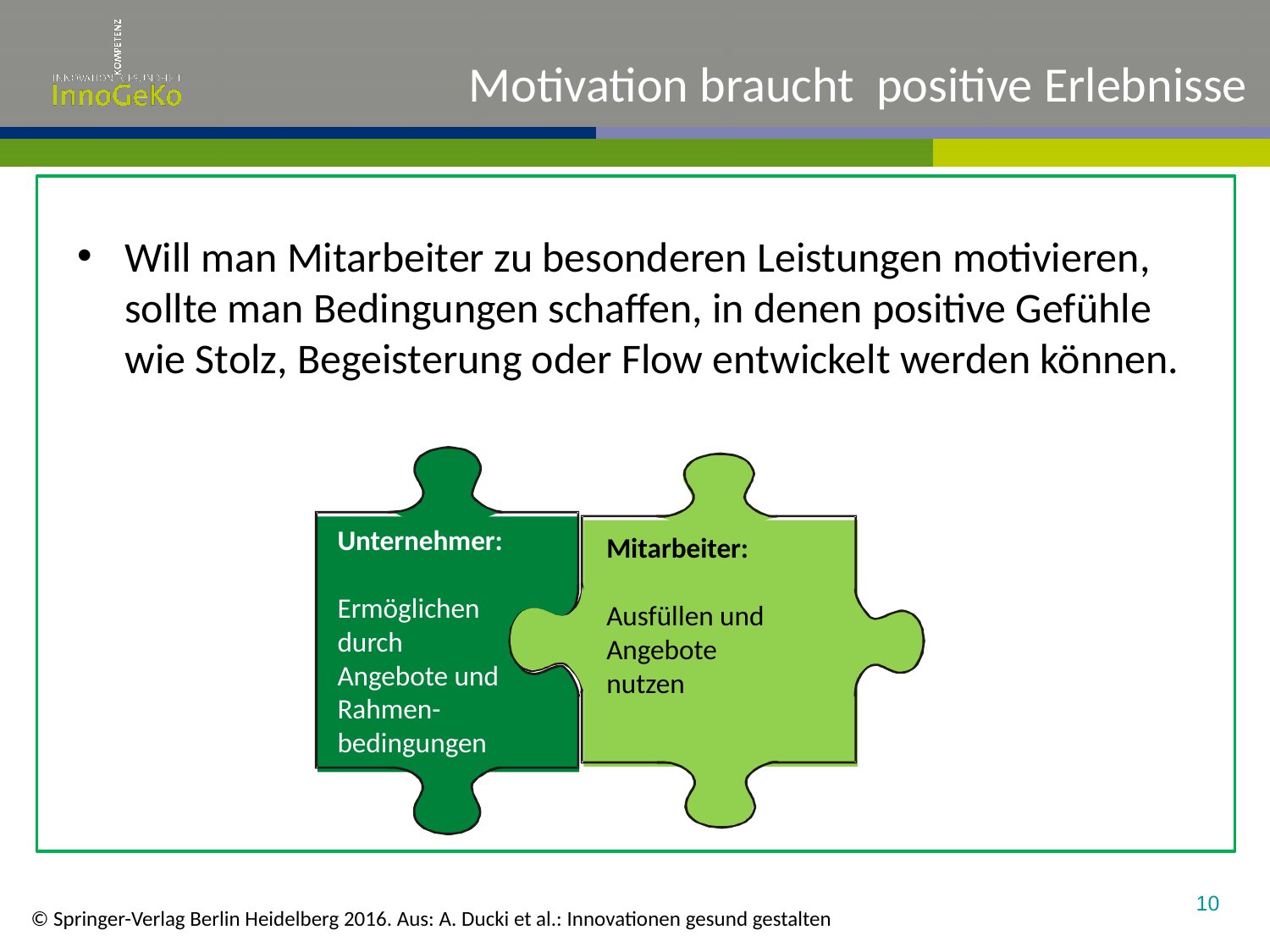

# Motivation braucht  positive Erlebnisse
Will man Mitarbeiter zu besonderen Leistungen motivieren, sollte man Bedingungen schaffen, in denen positive Gefühle wie Stolz, Begeisterung oder Flow entwickelt werden können.

Unternehmer:

Ermöglichen
durch
Angebote und Rahmen-bedingungen
Mitarbeiter:

Ausfüllen und Angebote
nutzen
10
© Springer-Verlag Berlin Heidelberg 2016. Aus: A. Ducki et al.: Innovationen gesund gestalten